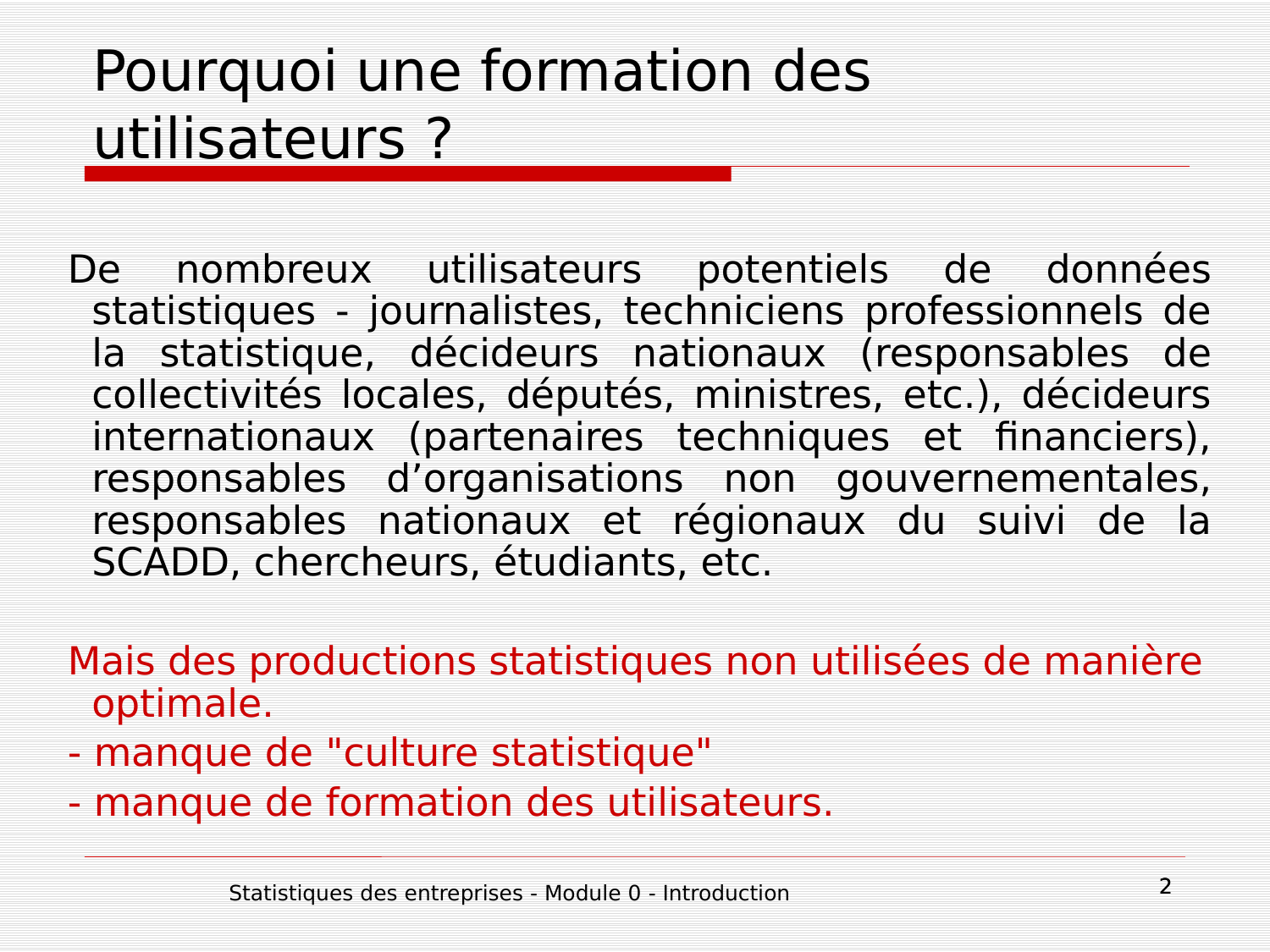

# Pourquoi une formation des utilisateurs ?
De nombreux utilisateurs potentiels de données statistiques - journalistes, techniciens professionnels de la statistique, décideurs nationaux (responsables de collectivités locales, députés, ministres, etc.), décideurs internationaux (partenaires techniques et financiers), responsables d’organisations non gouvernementales, responsables nationaux et régionaux du suivi de la SCADD, chercheurs, étudiants, etc.

Mais des productions statistiques non utilisées de manière optimale.
- manque de "culture statistique"
- manque de formation des utilisateurs.

2
2
Statistiques des entreprises - Module 0 - Introduction